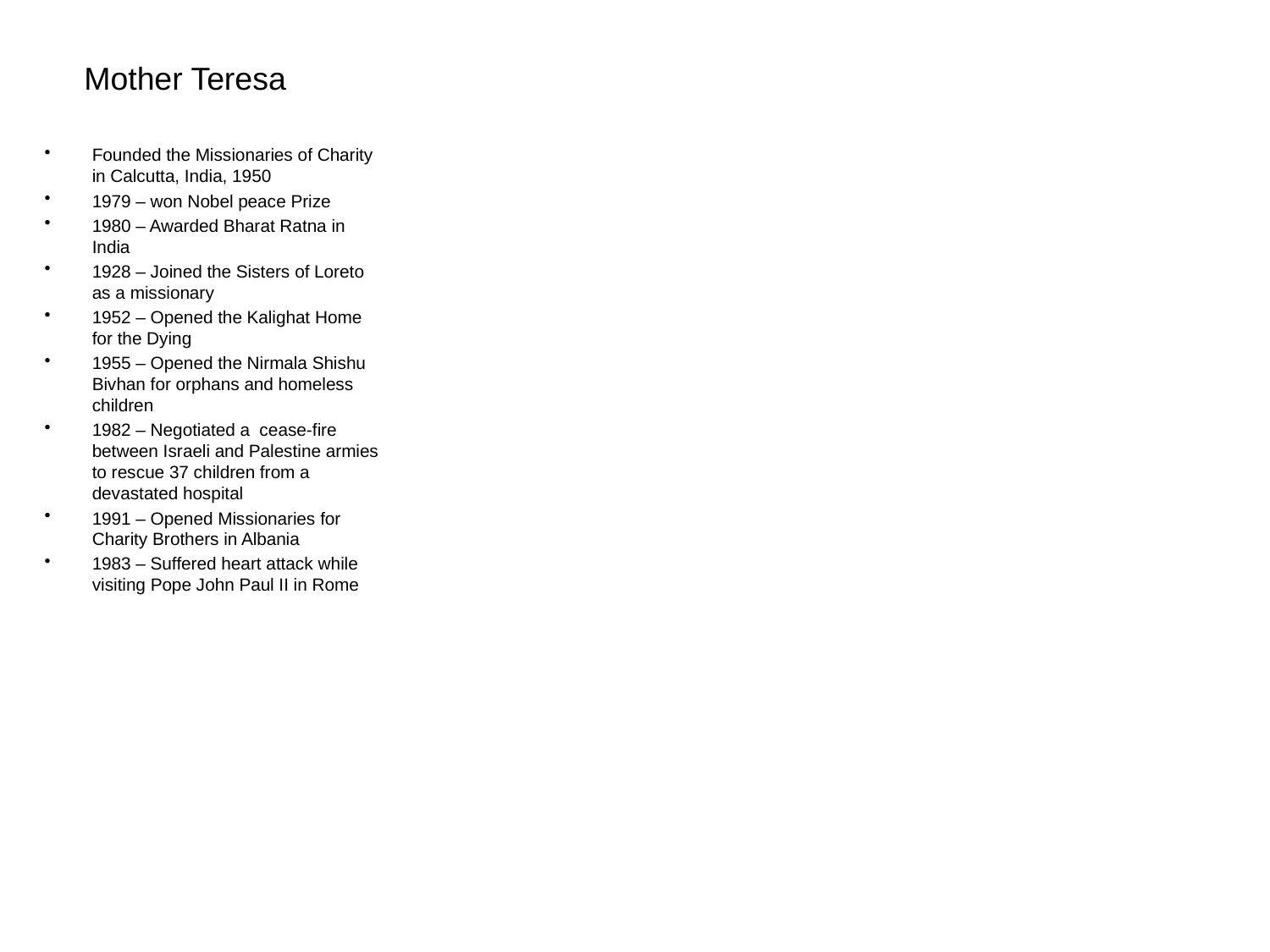

# Mother Teresa
Founded the Missionaries of Charity in Calcutta, India, 1950
1979 – won Nobel peace Prize
1980 – Awarded Bharat Ratna in India
1928 – Joined the Sisters of Loreto as a missionary
1952 – Opened the Kalighat Home for the Dying
1955 – Opened the Nirmala Shishu Bivhan for orphans and homeless children
1982 – Negotiated a  cease-fire between Israeli and Palestine armies to rescue 37 children from a devastated hospital
1991 – Opened Missionaries for Charity Brothers in Albania
1983 – Suffered heart attack while visiting Pope John Paul II in Rome